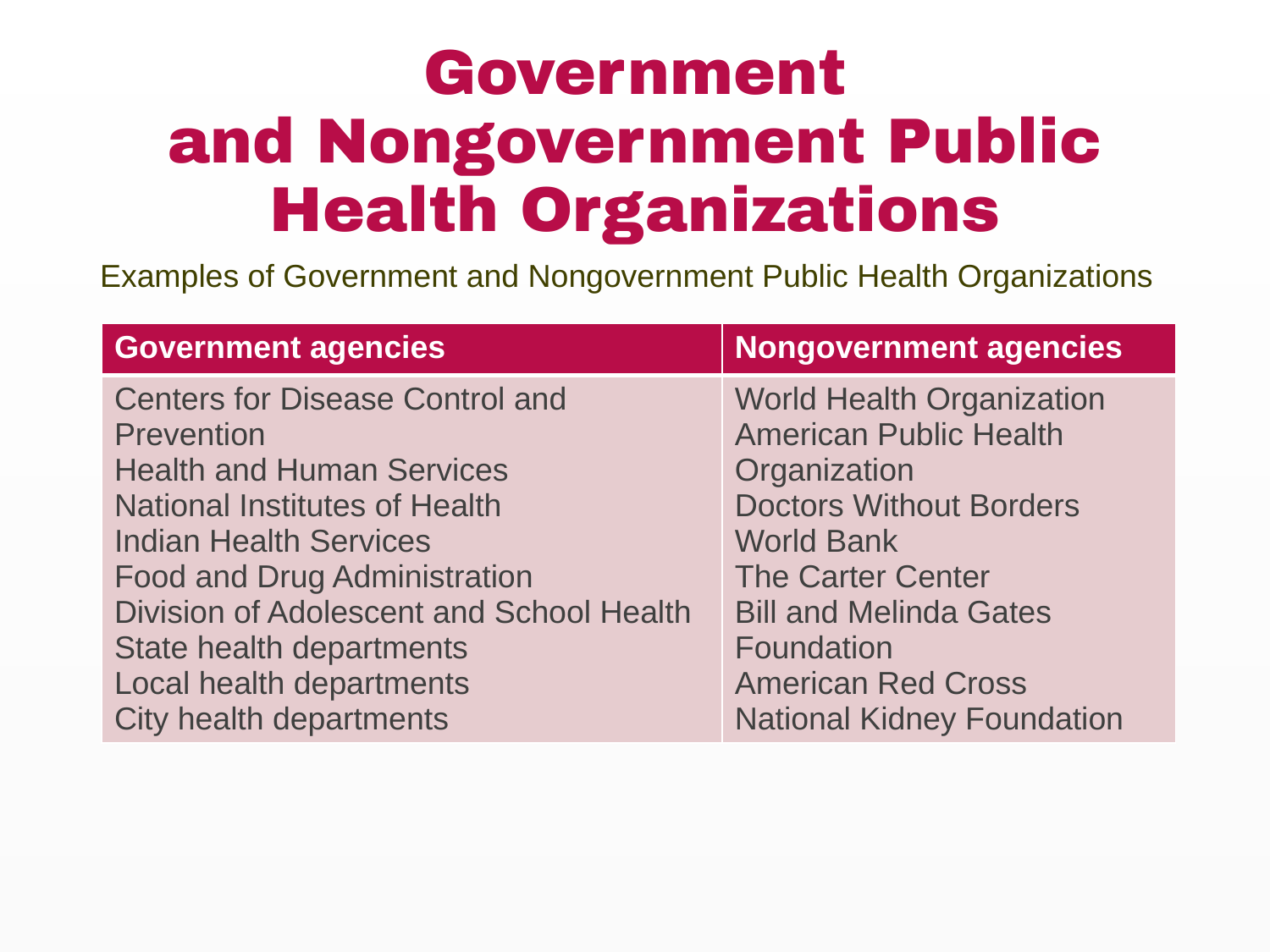

# Government and Nongovernment Public Health Organizations
Examples of Government and Nongovernment Public Health Organizations
| Government agencies | Nongovernment agencies |
| --- | --- |
| Centers for Disease Control and Prevention Health and Human Services National Institutes of Health Indian Health Services Food and Drug Administration Division of Adolescent and School Health State health departments Local health departments City health departments | World Health Organization American Public Health Organization Doctors Without Borders World Bank The Carter Center Bill and Melinda Gates Foundation American Red Cross National Kidney Foundation |